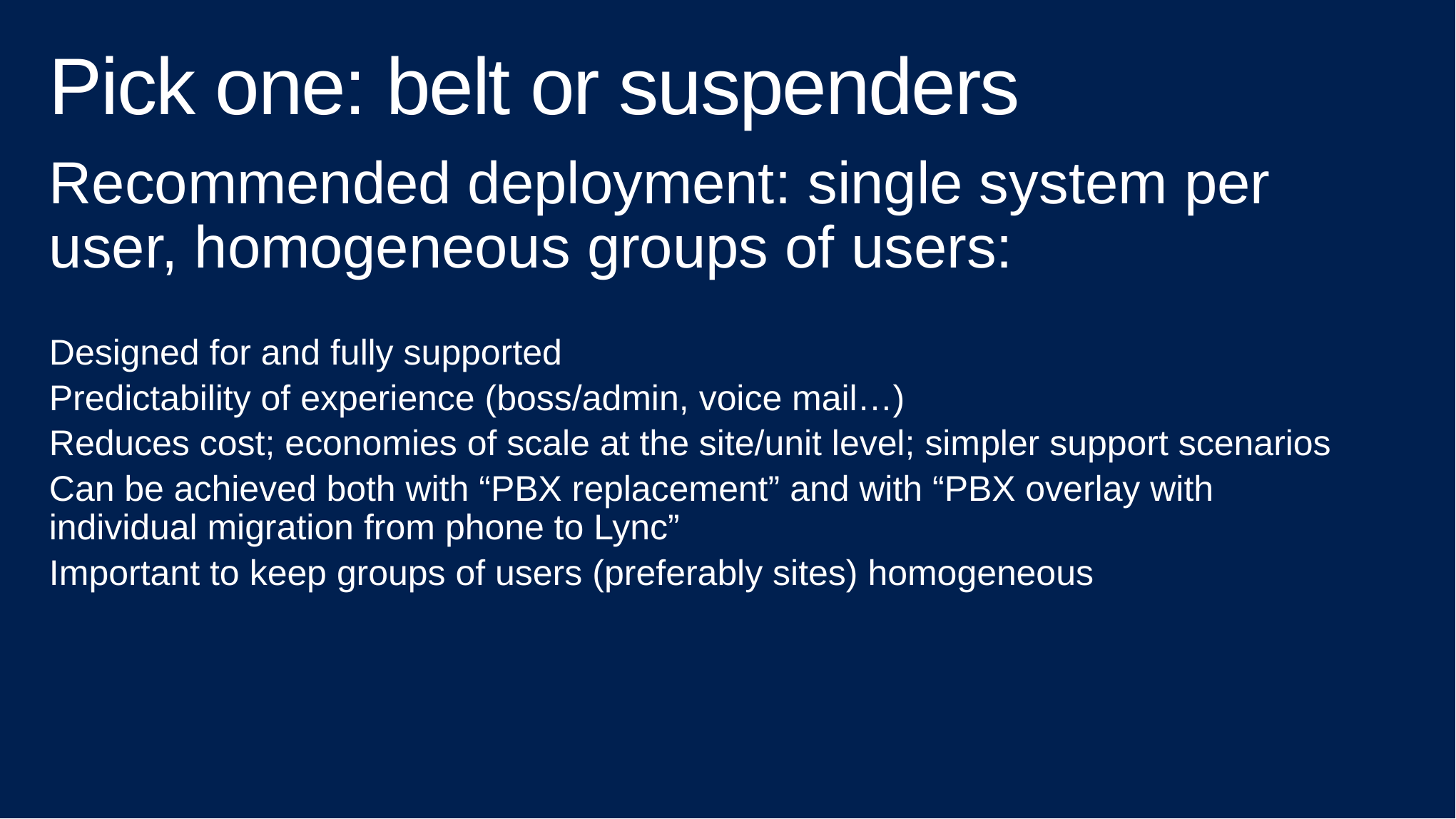

# Pick one: belt or suspenders
Recommended deployment: single system per user, homogeneous groups of users:

Designed for and fully supported
Predictability of experience (boss/admin, voice mail…)
Reduces cost; economies of scale at the site/unit level; simpler support scenarios
Can be achieved both with “PBX replacement” and with “PBX overlay with individual migration from phone to Lync”
Important to keep groups of users (preferably sites) homogeneous